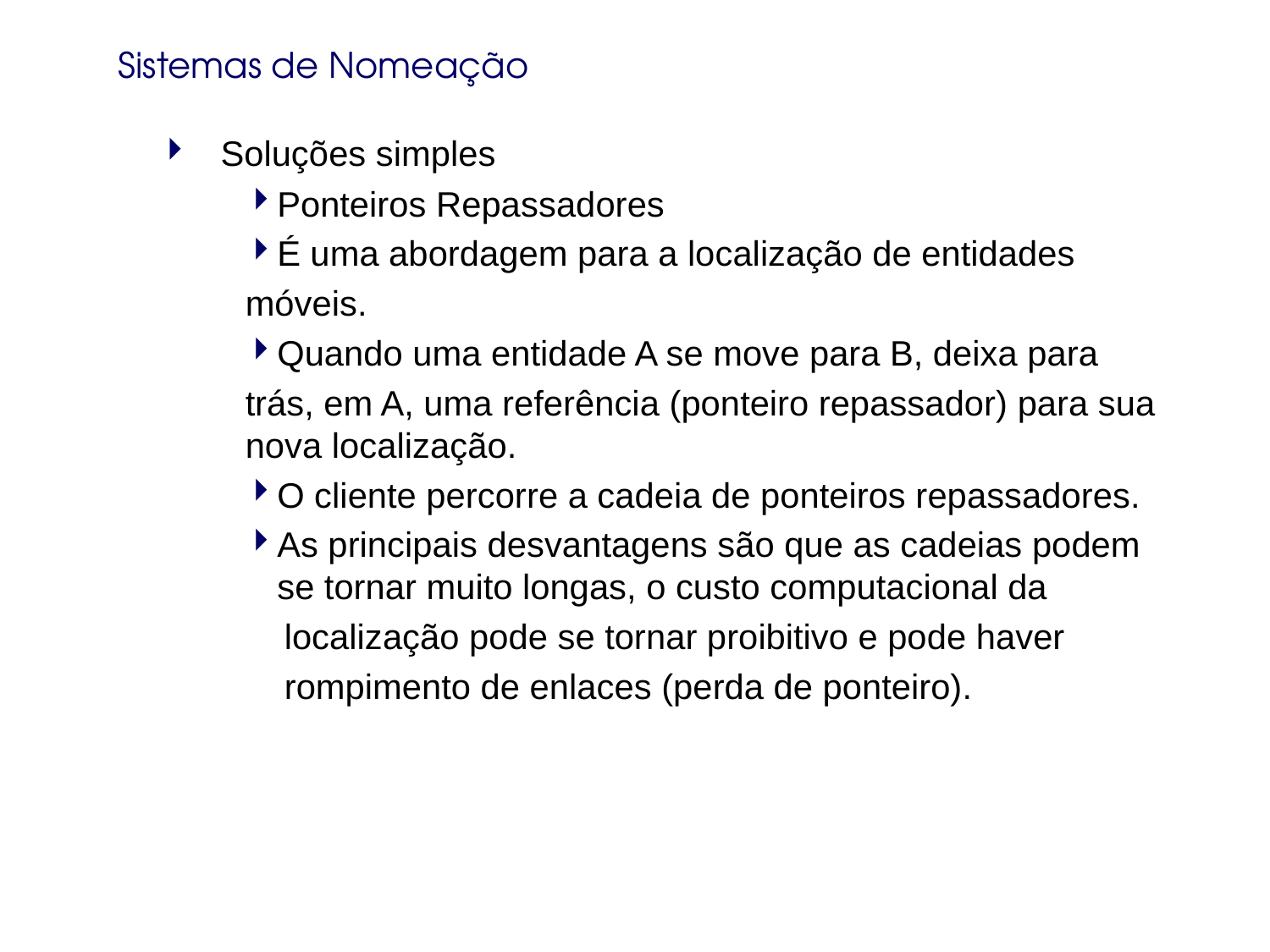

# Sistemas de Nomeação
Soluções simples
Ponteiros Repassadores
É uma abordagem para a localização de entidades
móveis.
Quando uma entidade A se move para B, deixa para
trás, em A, uma referência (ponteiro repassador) para sua nova localização.
O cliente percorre a cadeia de ponteiros repassadores.
As principais desvantagens são que as cadeias podem se tornar muito longas, o custo computacional da
    localização pode se tornar proibitivo e pode haver
    rompimento de enlaces (perda de ponteiro).